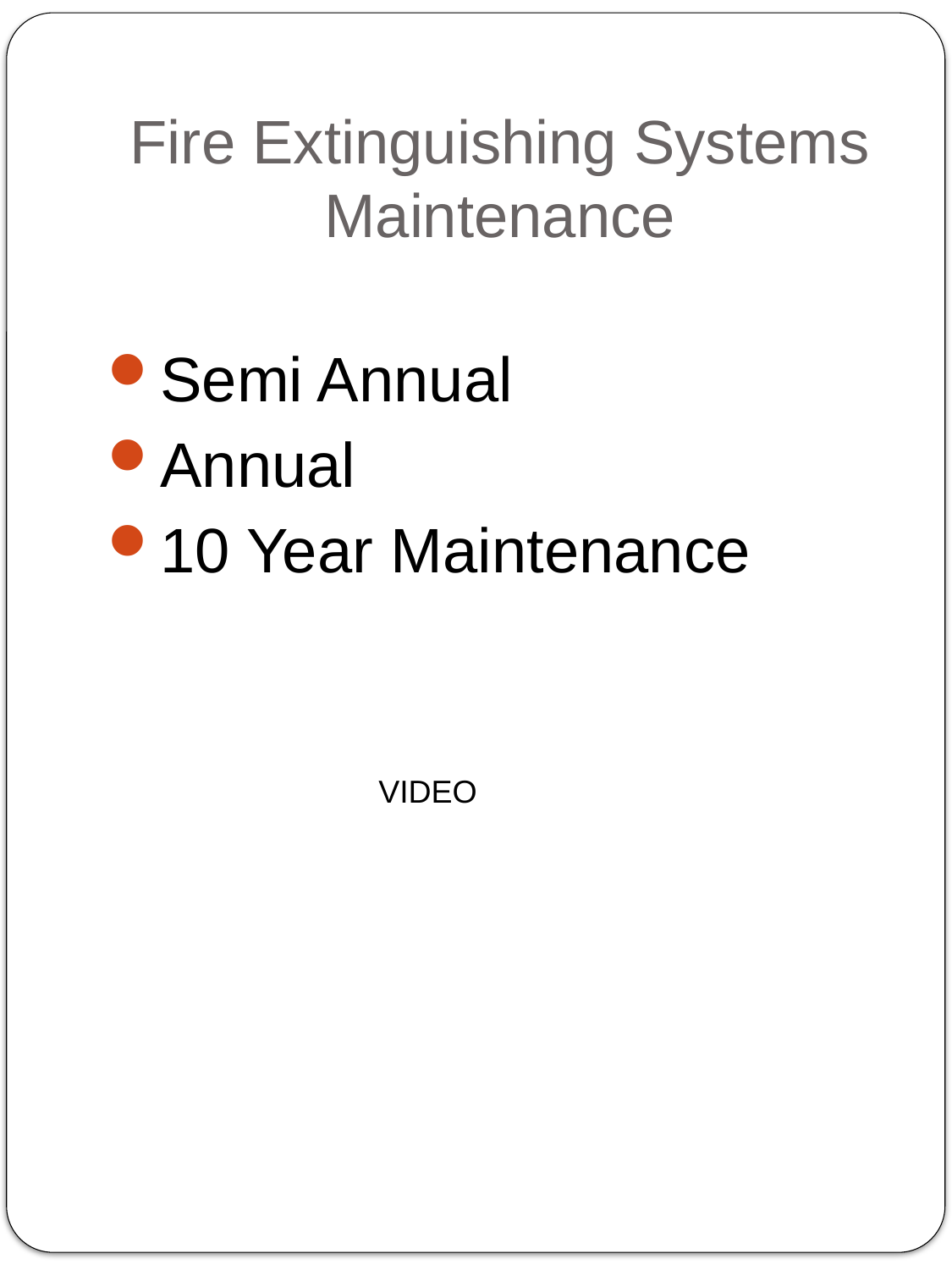

# Fire Extinguishing Systems Maintenance

Semi Annual
Annual
10 Year Maintenance

VIDEO